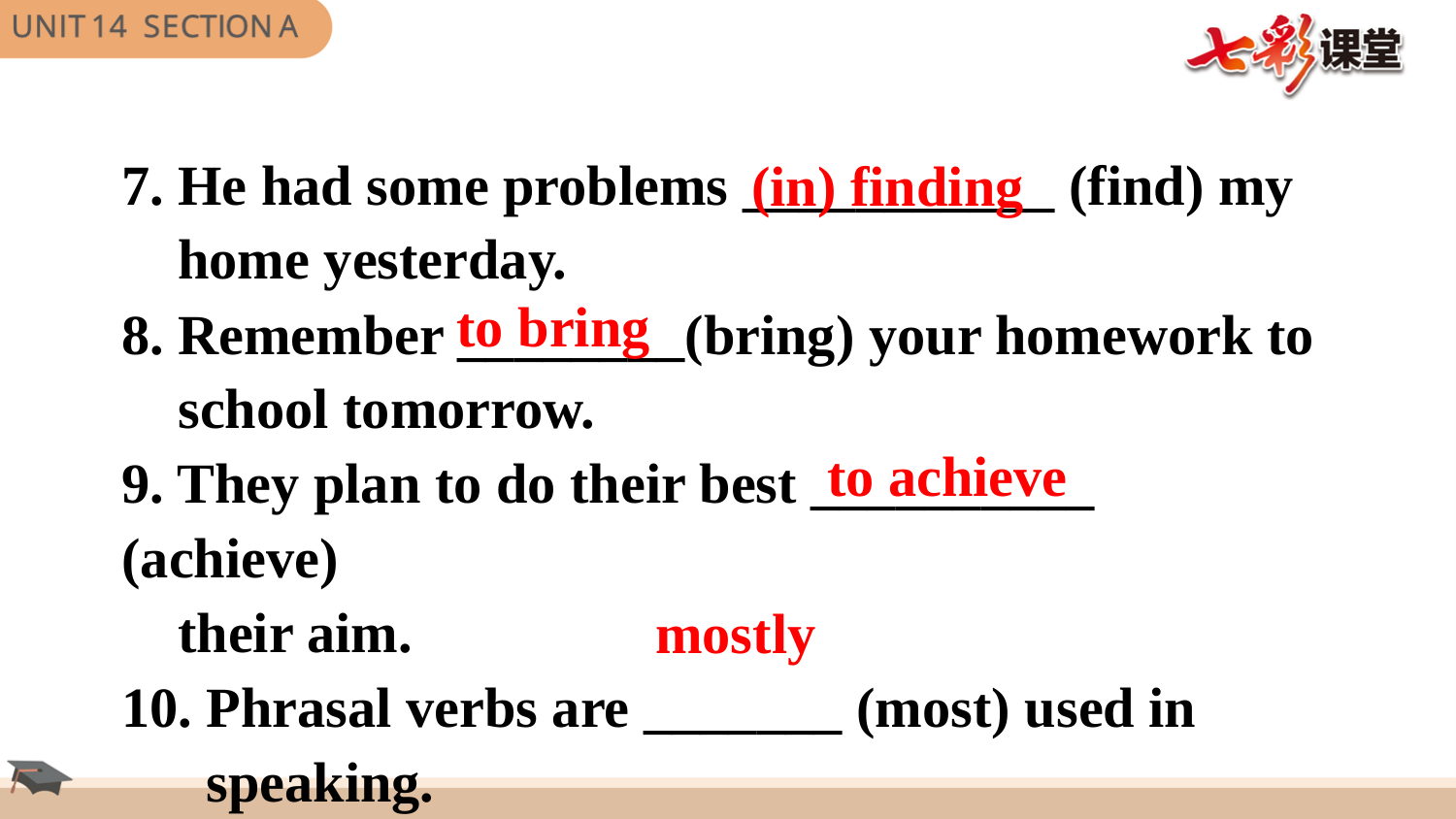

7. He had some problems ___________ (find) my
    home yesterday.
8. Remember ________(bring) your homework to
    school tomorrow.
9. They plan to do their best __________ (achieve)
    their aim.
10. Phrasal verbs are _______ (most) used in
      speaking.
(in) finding
to bring
to achieve
mostly